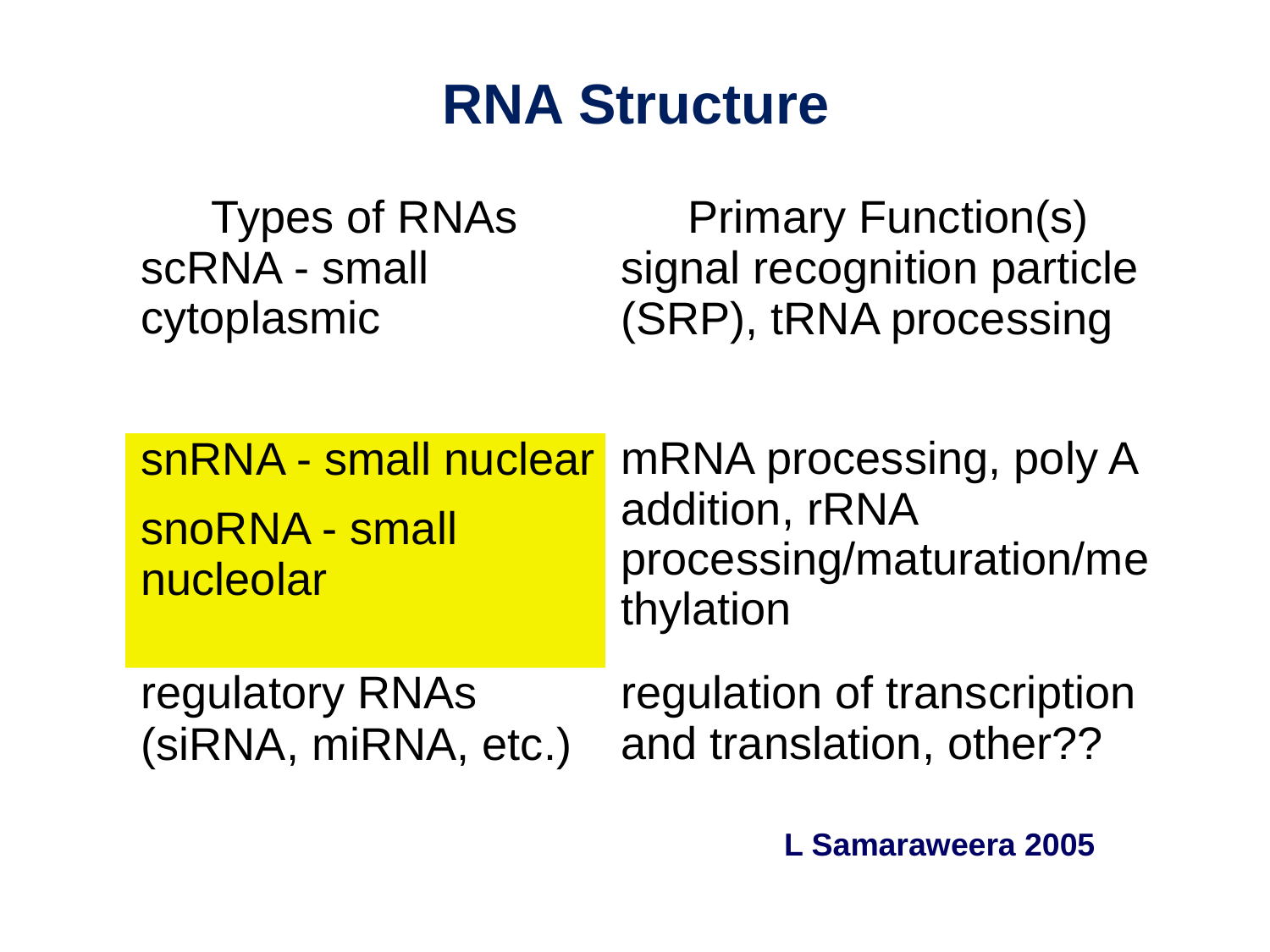

RNA Structure
| Types of RNAs | Primary Function(s) |
| --- | --- |
| scRNA - small cytoplasmic | signal recognition particle (SRP), tRNA processing |
| snRNA - small nuclear snoRNA - small nucleolar | mRNA processing, poly A addition, rRNA processing/maturation/me thylation |
| regulatory RNAs (siRNA, miRNA, etc.) | regulation of transcription and translation, other?? |
L Samaraweera 2005